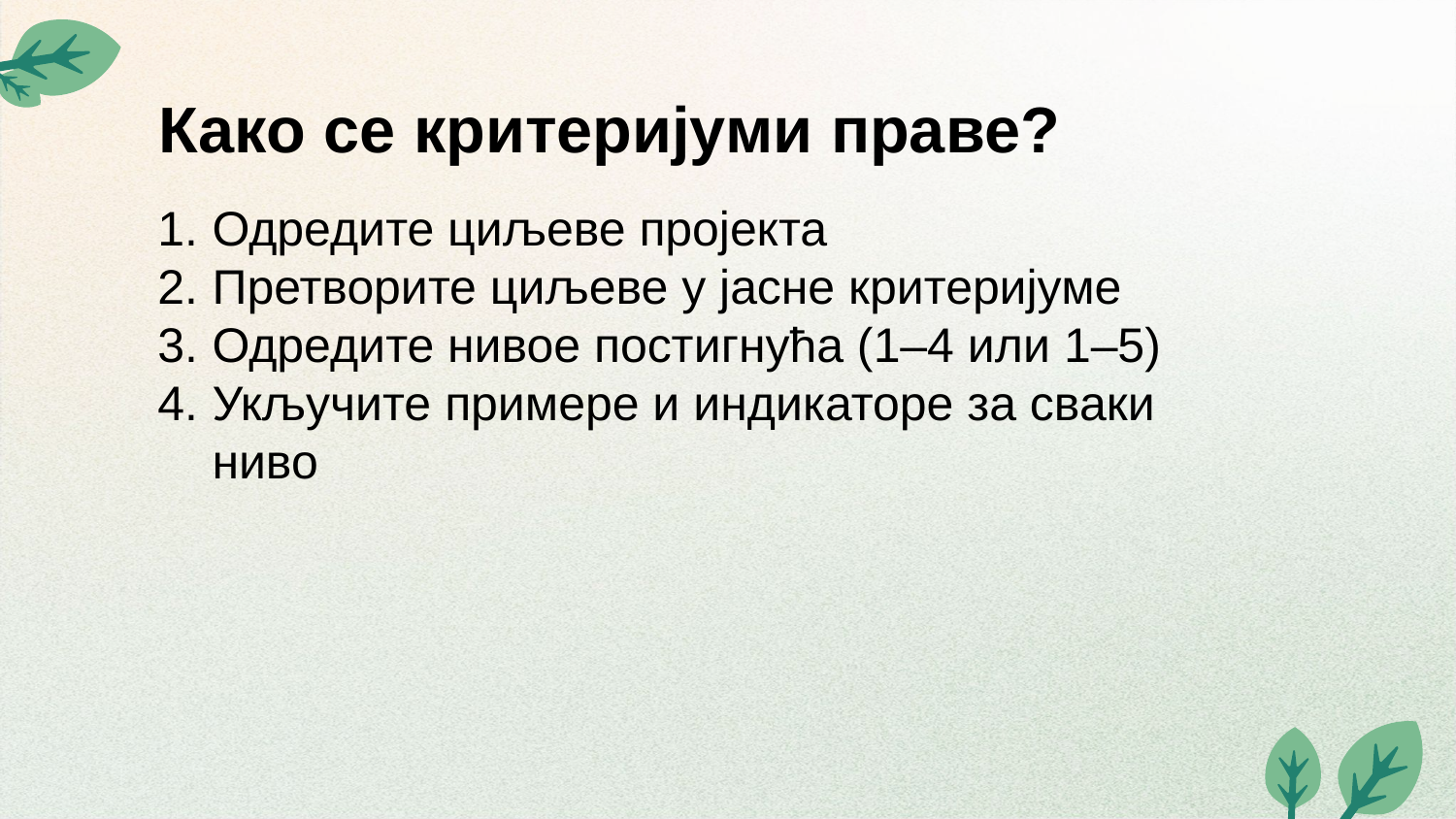

Како се критеријуми праве?
Одредите циљеве пројекта
Претворите циљеве у јасне критеријуме
Одредите нивое постигнућа (1–4 или 1–5)
Укључите примере и индикаторе за сваки ниво